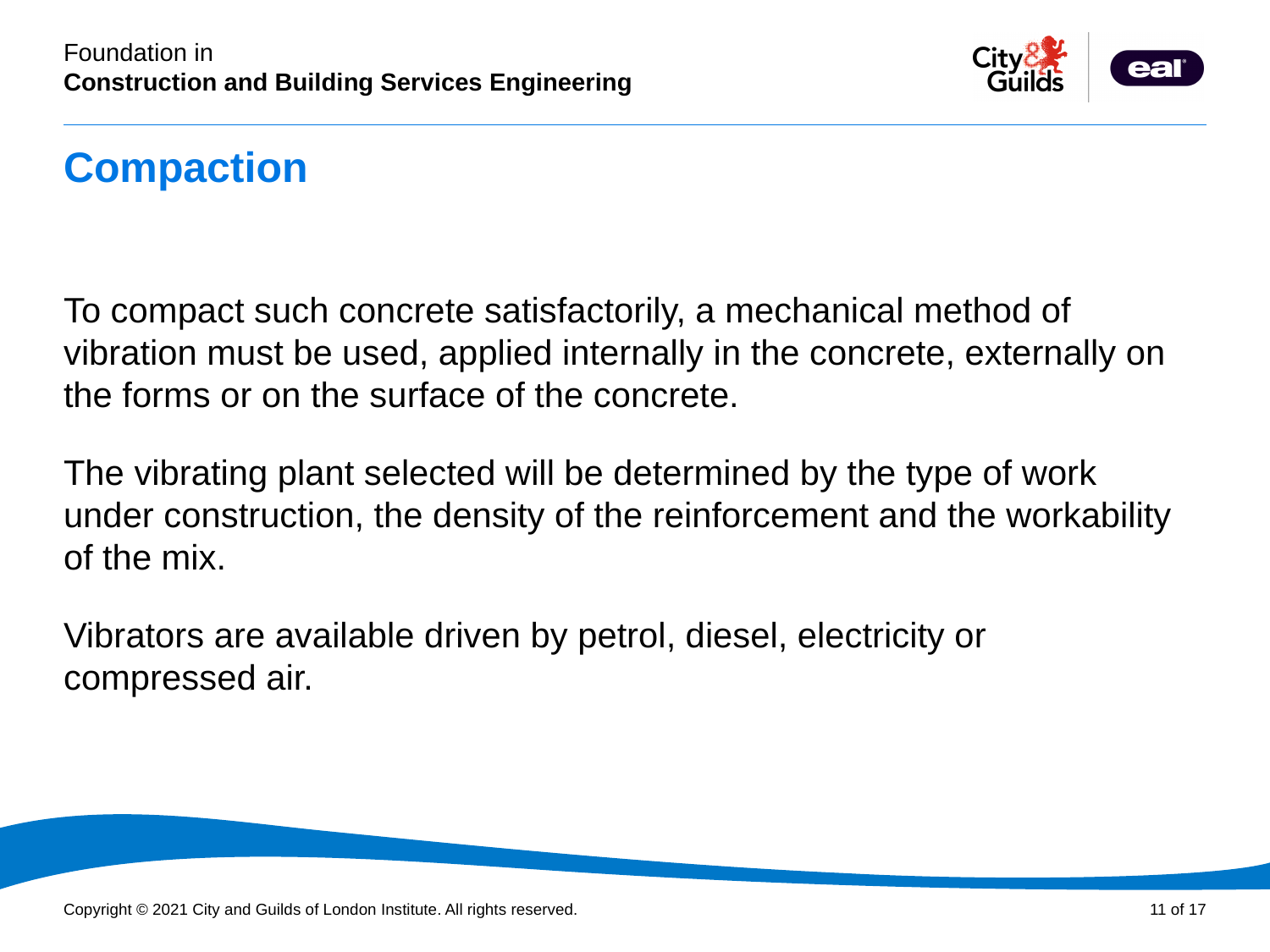

# Compaction

To compact such concrete satisfactorily, a mechanical method of vibration must be used, applied internally in the concrete, externally on the forms or on the surface of the concrete.
The vibrating plant selected will be determined by the type of work under construction, the density of the reinforcement and the workability of the mix.
Vibrators are available driven by petrol, diesel, electricity or compressed air.